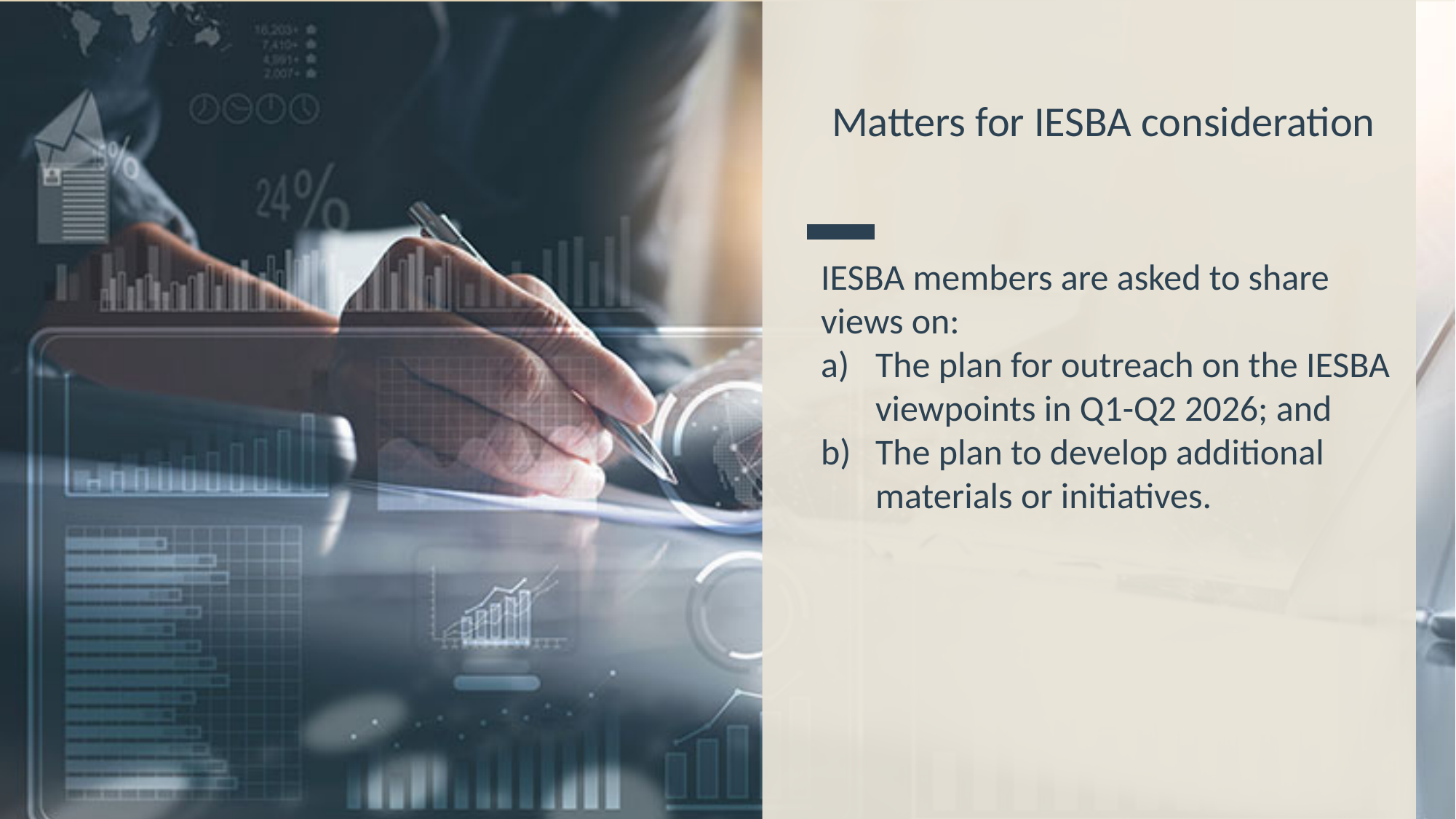

# Matters for IESBA consideration
IESBA members are asked to share views on:
The plan for outreach on the IESBA viewpoints in Q1-Q2 2026; and
The plan to develop additional materials or initiatives.

25